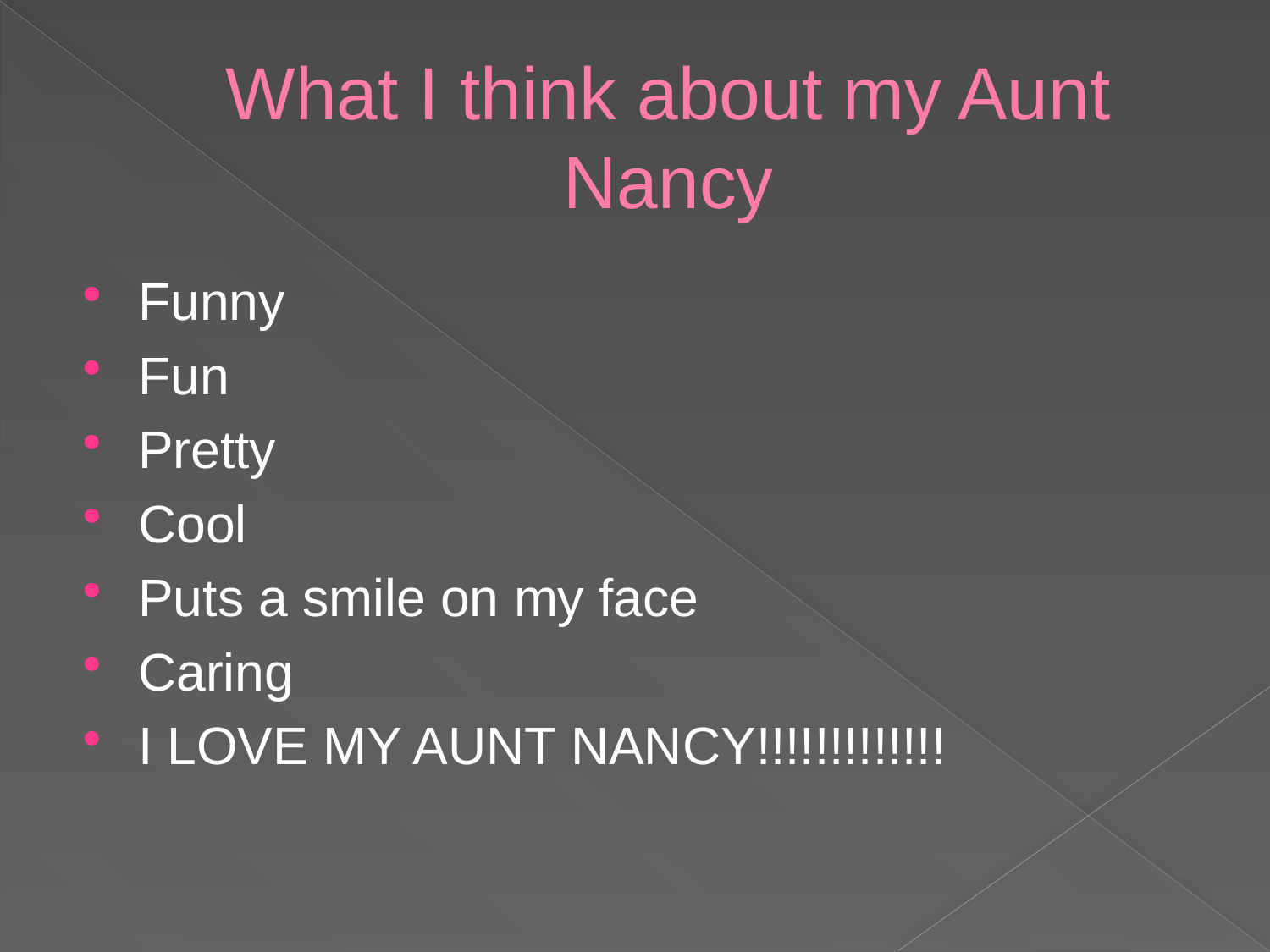

# What I think about my Aunt Nancy
Funny
Fun
Pretty
Cool
Puts a smile on my face
Caring
I LOVE MY AUNT NANCY!!!!!!!!!!!!!